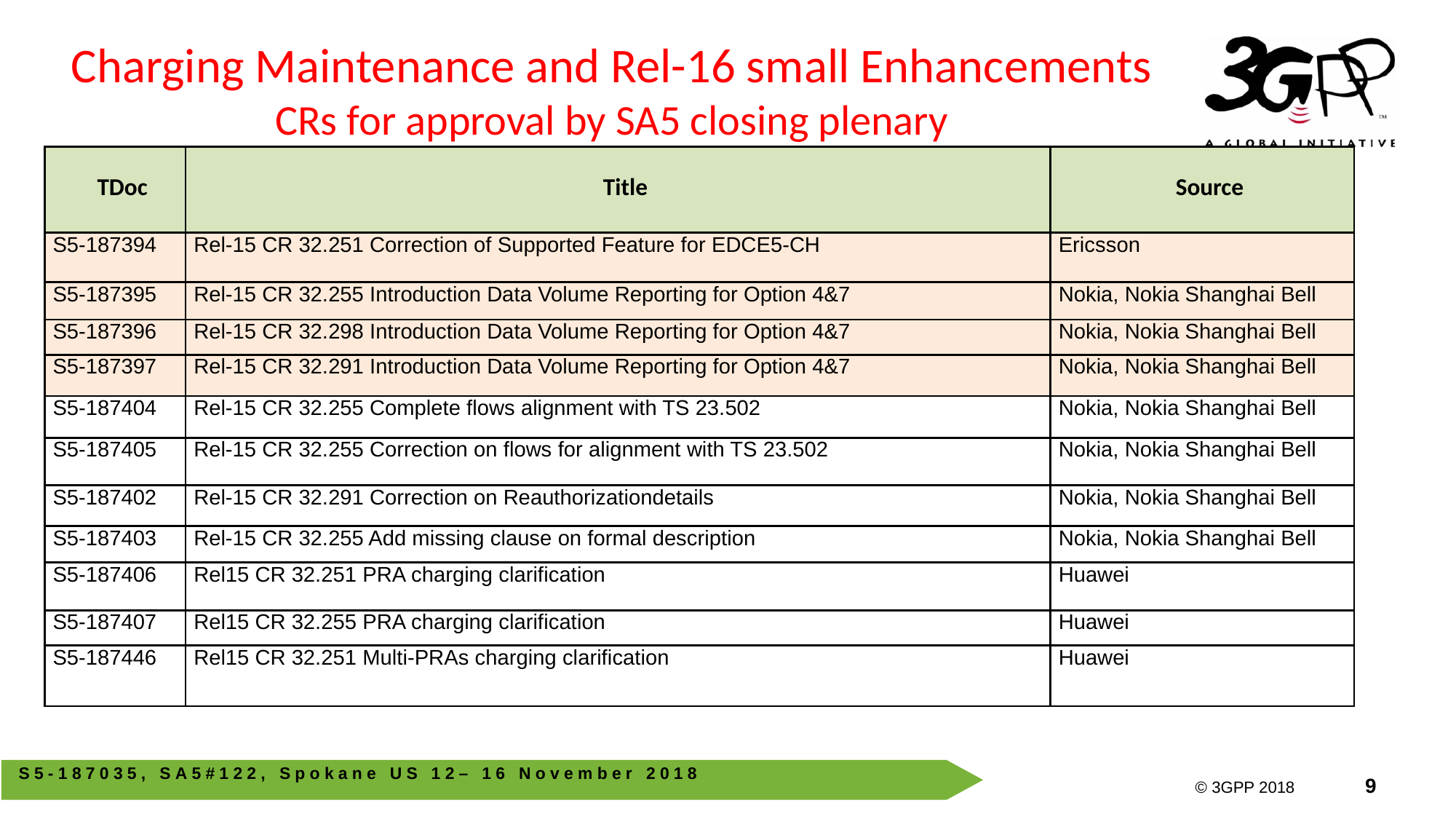

Charging Maintenance and Rel-16 small Enhancements CRs for approval by SA5 closing plenary
| TDoc | Title | Source |
| --- | --- | --- |
| S5-187394 | Rel-15 CR 32.251 Correction of Supported Feature for EDCE5-CH | Ericsson |
| S5-187395 | Rel-15 CR 32.255 Introduction Data Volume Reporting for Option 4&7 | Nokia, Nokia Shanghai Bell |
| S5-187396 | Rel-15 CR 32.298 Introduction Data Volume Reporting for Option 4&7 | Nokia, Nokia Shanghai Bell |
| S5-187397 | Rel-15 CR 32.291 Introduction Data Volume Reporting for Option 4&7 | Nokia, Nokia Shanghai Bell |
| S5-187404 | Rel-15 CR 32.255 Complete flows alignment with TS 23.502 | Nokia, Nokia Shanghai Bell |
| S5-187405 | Rel-15 CR 32.255 Correction on flows for alignment with TS 23.502 | Nokia, Nokia Shanghai Bell |
| S5-187402 | Rel-15 CR 32.291 Correction on Reauthorizationdetails | Nokia, Nokia Shanghai Bell |
| S5-187403 | Rel-15 CR 32.255 Add missing clause on formal description | Nokia, Nokia Shanghai Bell |
| S5-187406 | Rel15 CR 32.251 PRA charging clarification | Huawei |
| S5-187407 | Rel15 CR 32.255 PRA charging clarification | Huawei |
| S5-187446 | Rel15 CR 32.251 Multi-PRAs charging clarification | Huawei |